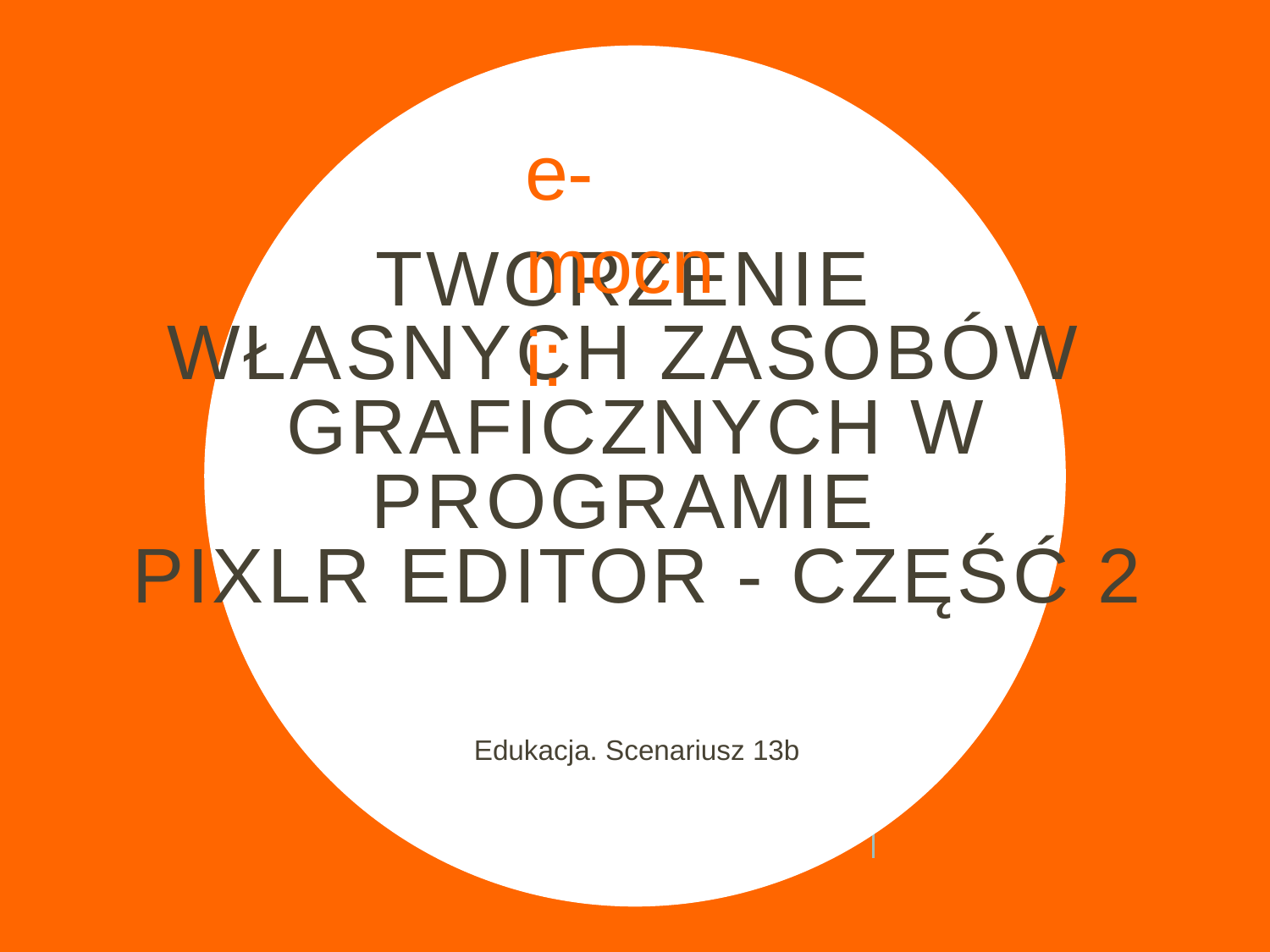

e-mocni:
# Tworzenie własnych zasobów graficznych w programie Pixlr Editor - część 2

Edukacja. Scenariusz 13b